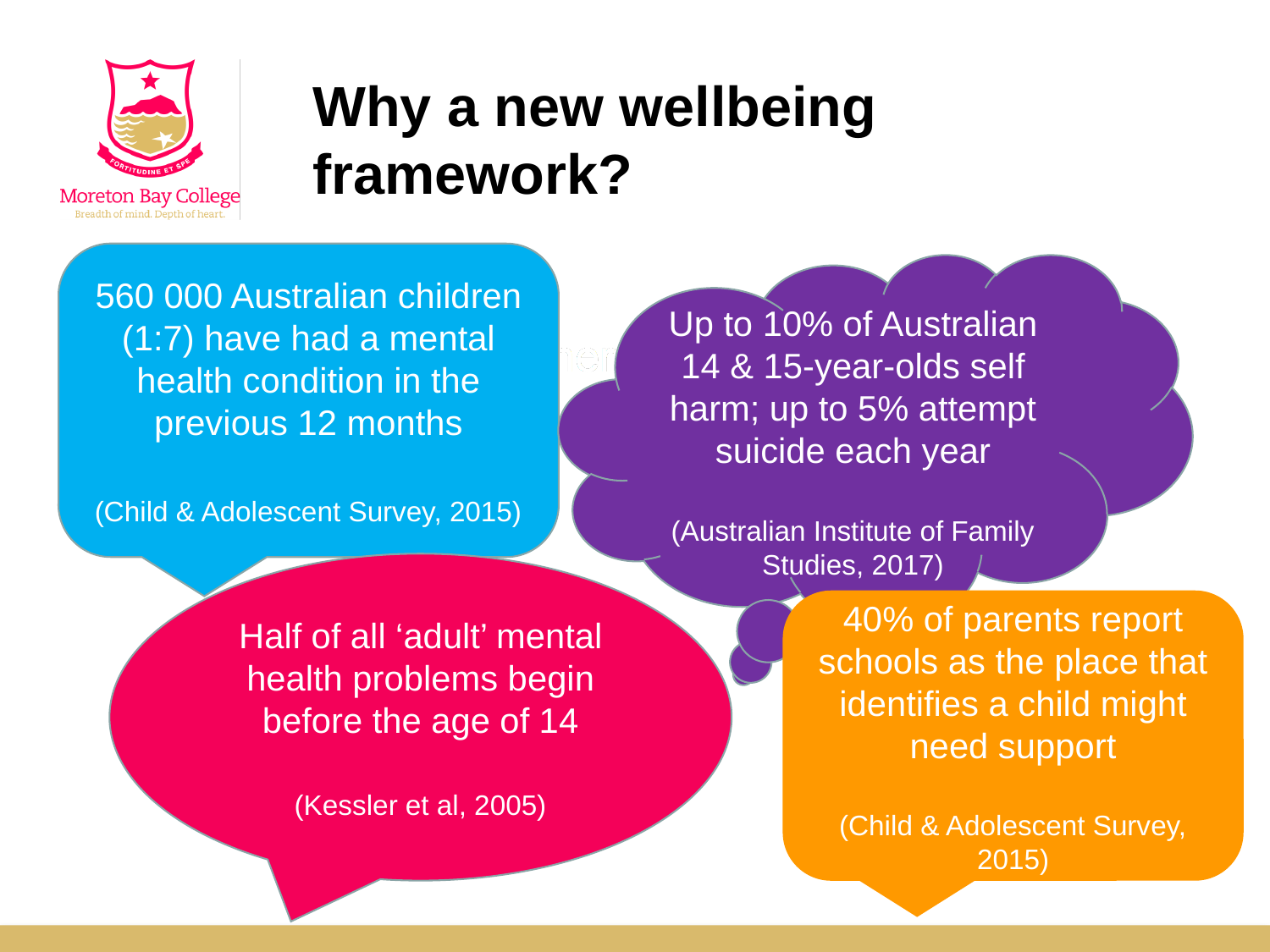

# Why a new wellbeing framework?
560 000 Australian children (1:7) have had a mental health condition in the previous 12 months

(Child & Adolescent Survey, 2015)

Up to 10% of Australian 14 & 15-year-olds self harm; up to 5% attempt suicide each year

(Australian Institute of Family Studies, 2017)

Half of all ‘adult’ mental health problems begin before the age of 14

(Kessler et al, 2005)
40% of parents report schools as the place that identifies a child might need support

(Child & Adolescent Survey, 2015)